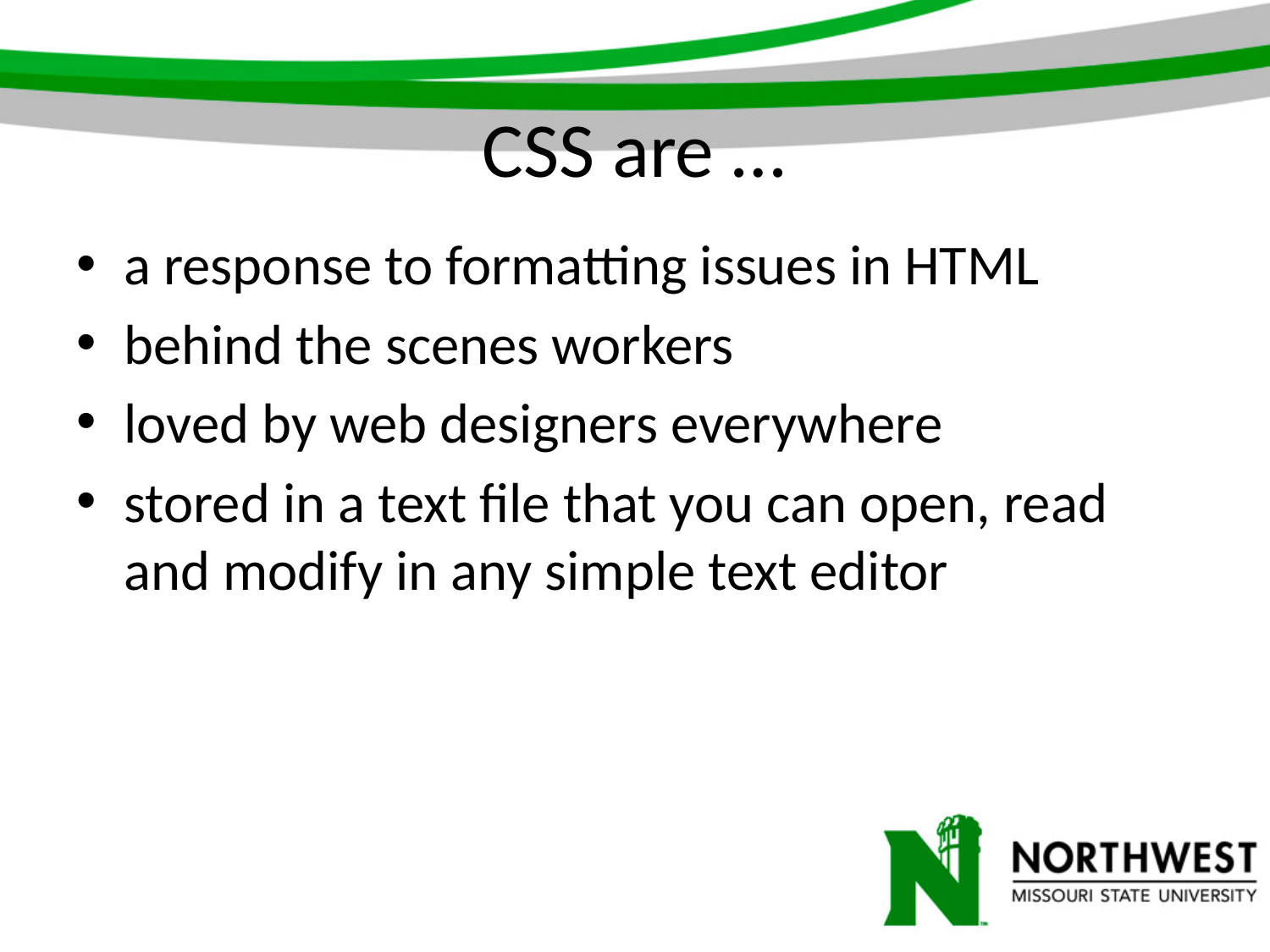

# CSS are …
a response to formatting issues in HTML
behind the scenes workers
loved by web designers everywhere
stored in a text file that you can open, read and modify in any simple text editor